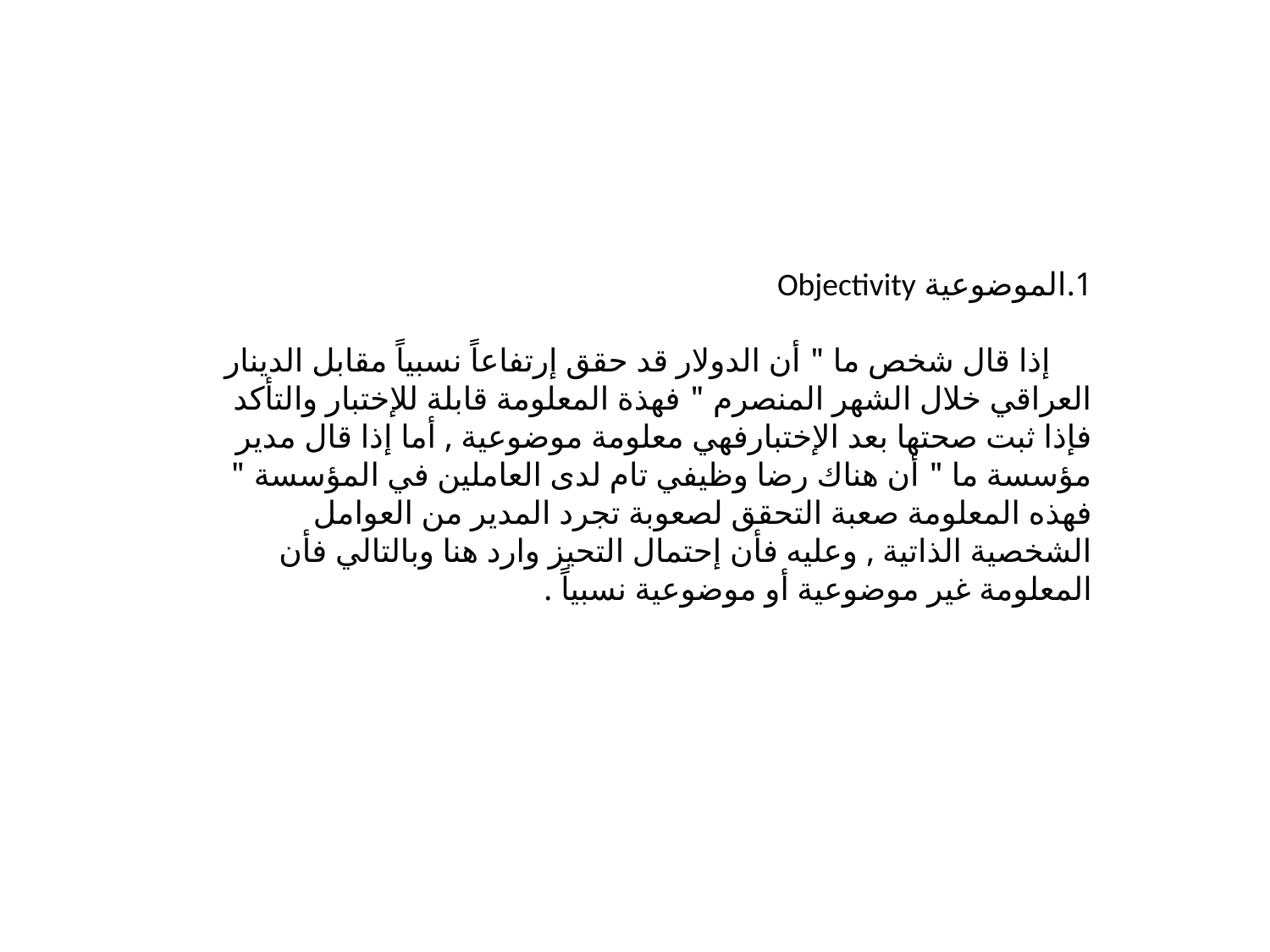

1.	الموضوعية Objectivity

     إذا قال شخص ما " أن الدولار قد حقق إرتفاعاً نسبياً مقابل الدينار العراقي خلال الشهر المنصرم " فهذة المعلومة قابلة للإختبار والتأكد فإذا ثبت صحتها بعد الإختبارفهي معلومة موضوعية , أما إذا قال مدير مؤسسة ما " أن هناك رضا وظيفي تام لدى العاملين في المؤسسة " فهذه المعلومة صعبة التحقق لصعوبة تجرد المدير من العوامل الشخصية الذاتية , وعليه فأن إحتمال التحيز وارد هنا وبالتالي فأن المعلومة غير موضوعية أو موضوعية نسبياً .